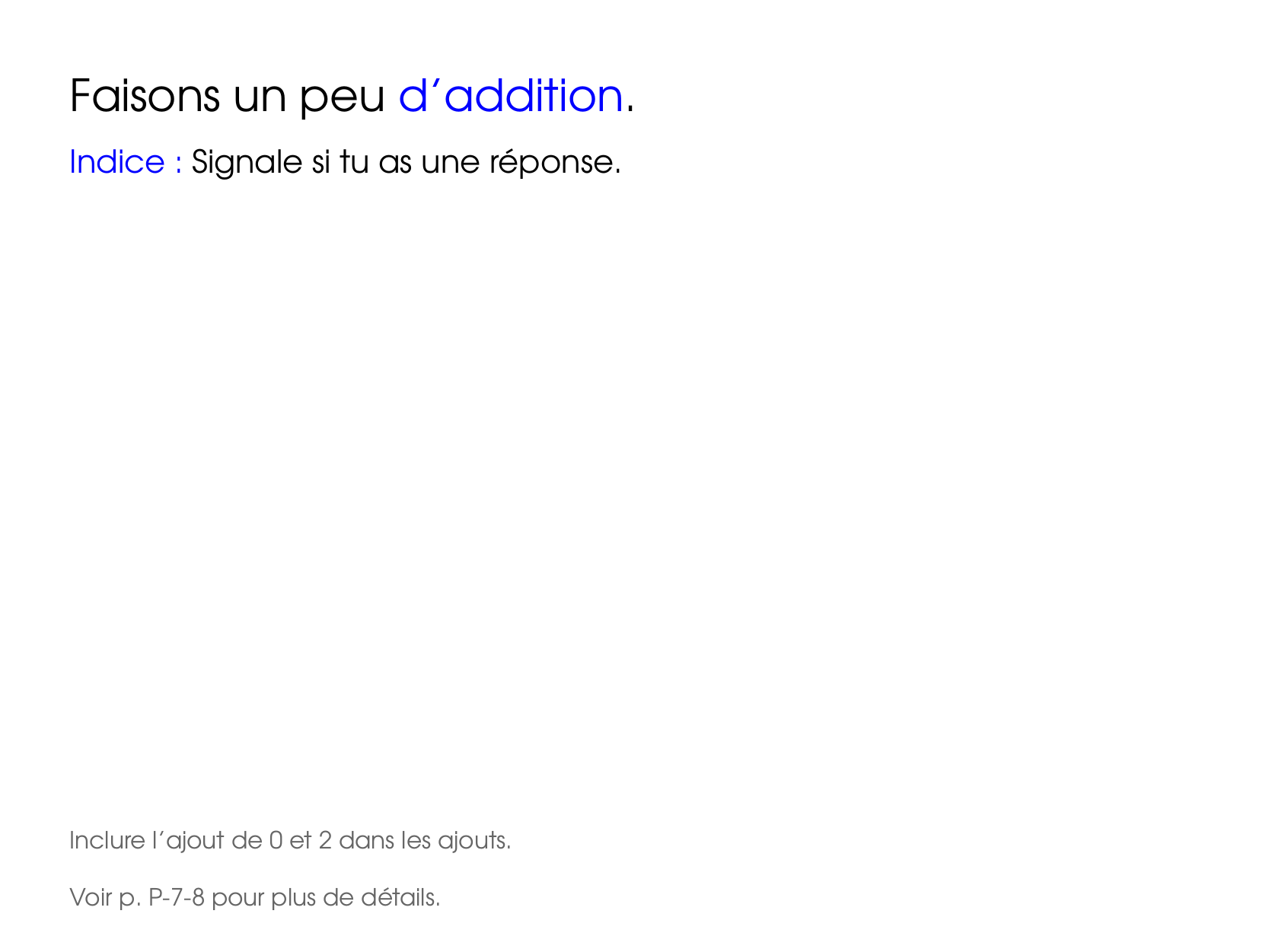

Faisons un peu d’addition.
Indice : Signale si tu as une réponse.
Inclure l’ajout de 0 et 2 dans les ajouts.
Voir p. P-7-8 pour plus de détails.